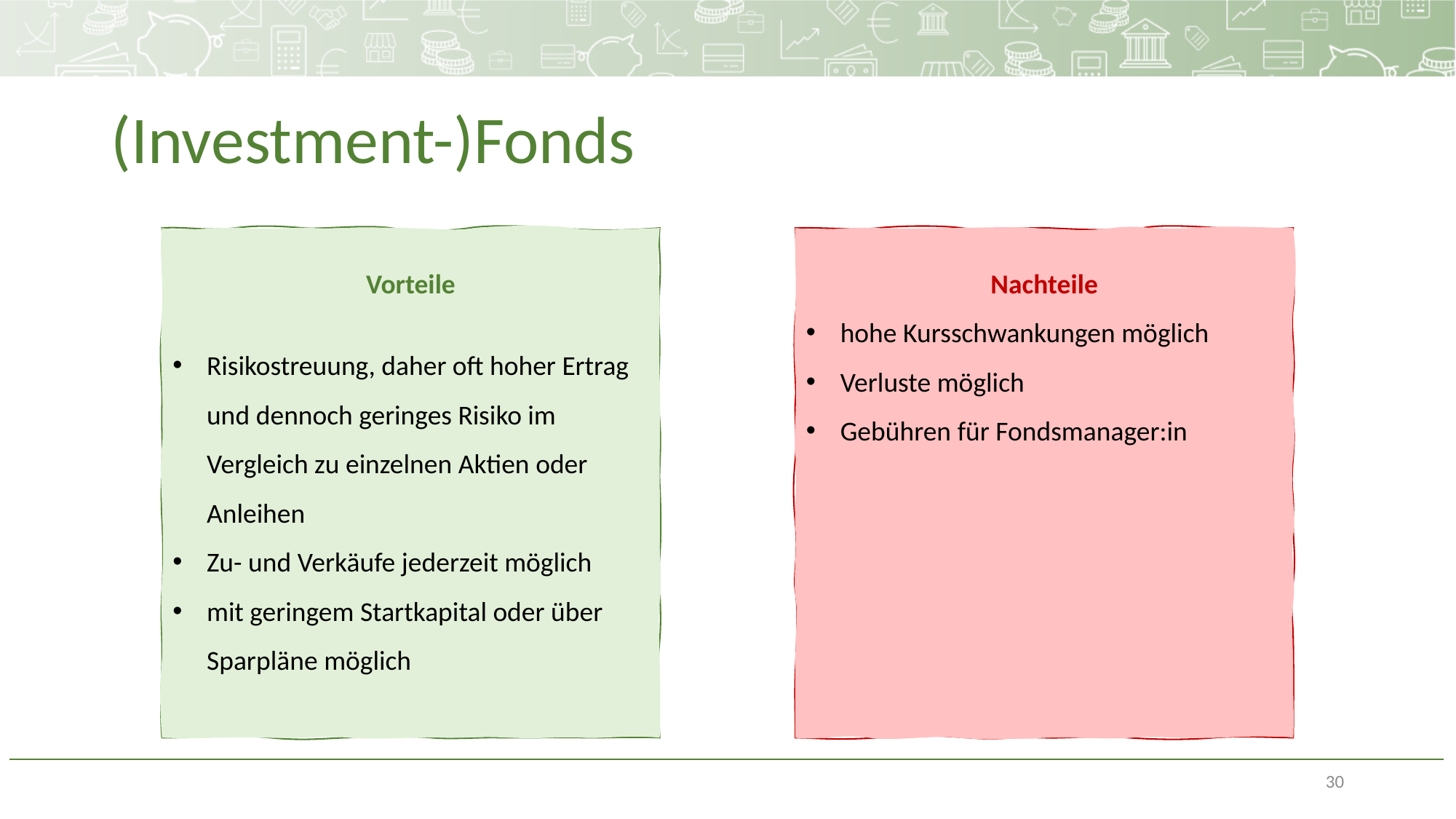

# (Investment-)Fonds

Vorteile

Risikostreuung, daher oft hoher Ertrag und dennoch geringes Risiko im Vergleich zu einzelnen Aktien oder Anleihen
Zu- und Verkäufe jederzeit möglich
mit geringem Startkapital oder über Sparpläne möglich

Nachteile
hohe Kursschwankungen möglich
Verluste möglich
Gebühren für Fondsmanager:in

30